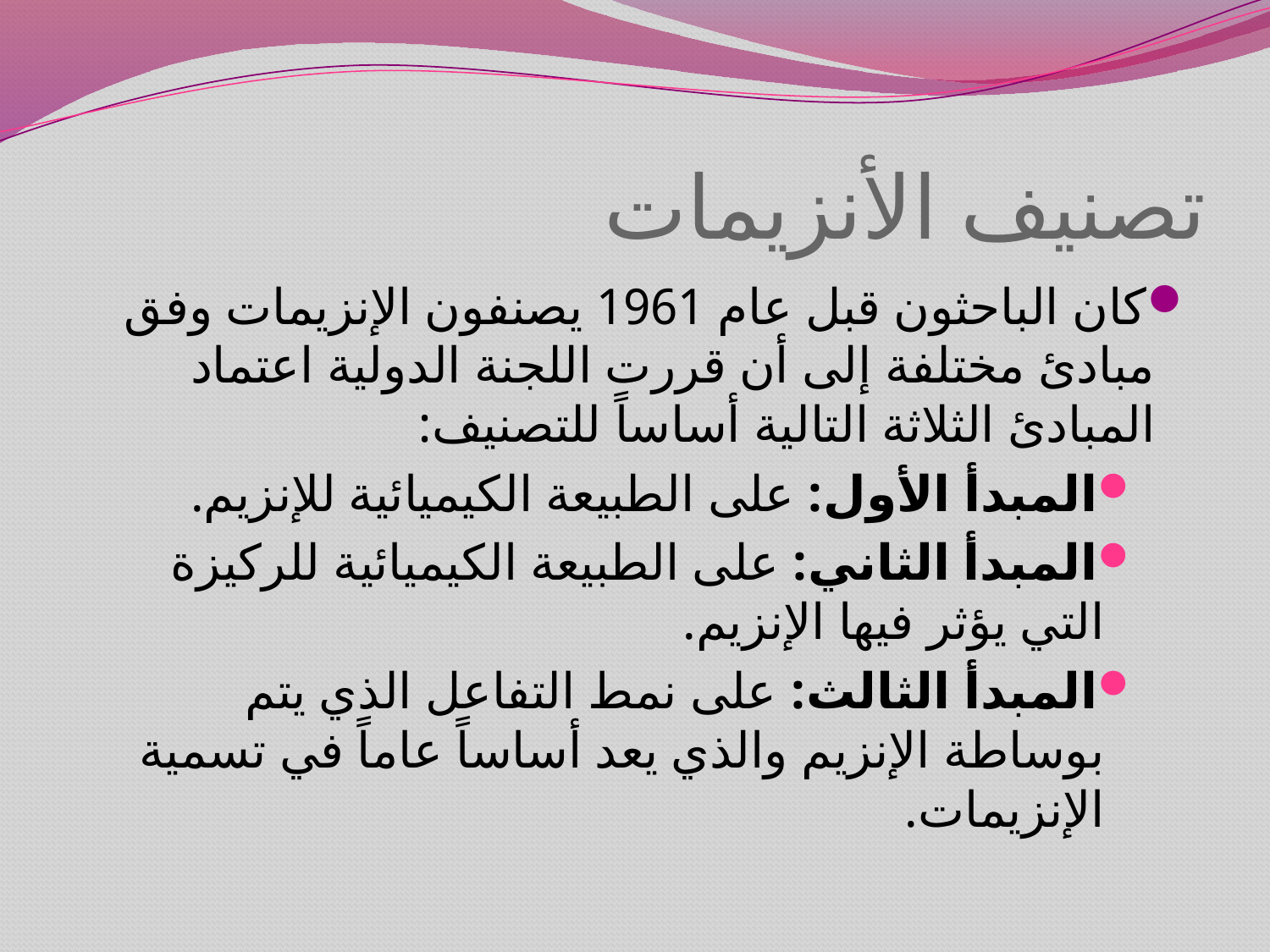

# تصنيف الأنزيمات
كان الباحثون قبل عام 1961 يصنفون الإنزيمات وفق مبادئ مختلفة إلى أن قررت اللجنة الدولية اعتماد المبادئ الثلاثة التالية أساساً للتصنيف:
المبدأ الأول: على الطبيعة الكيميائية للإنزيم.
المبدأ الثاني: على الطبيعة الكيميائية للركيزة التي يؤثر فيها الإنزيم.
المبدأ الثالث: على نمط التفاعل الذي يتم بوساطة الإنزيم والذي يعد أساساً عاماً في تسمية الإنزيمات.